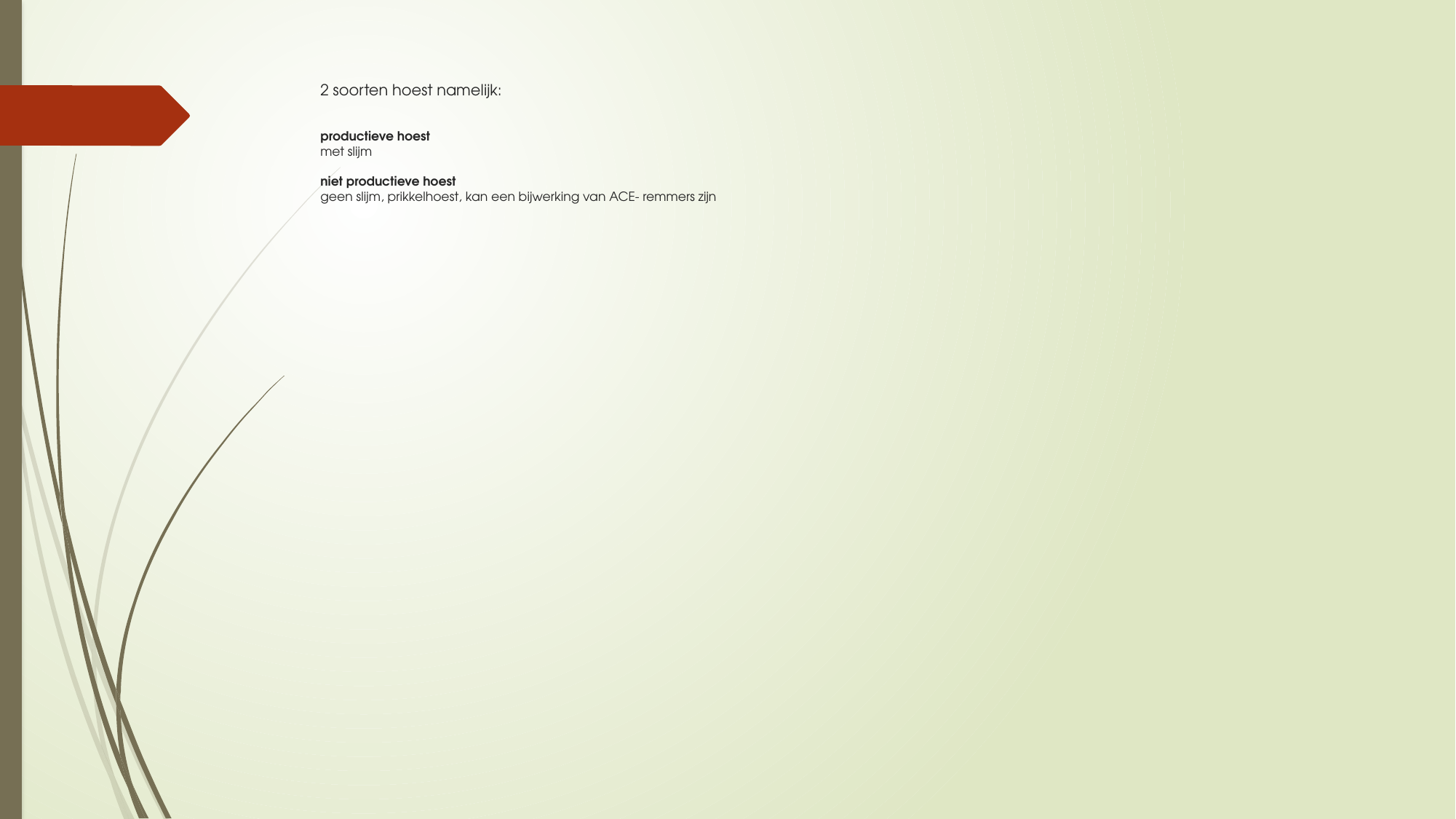

# 2 soorten hoest namelijk: productieve hoest met slijm niet productieve hoest geen slijm, prikkelhoest, kan een bijwerking van ACE- remmers zijn